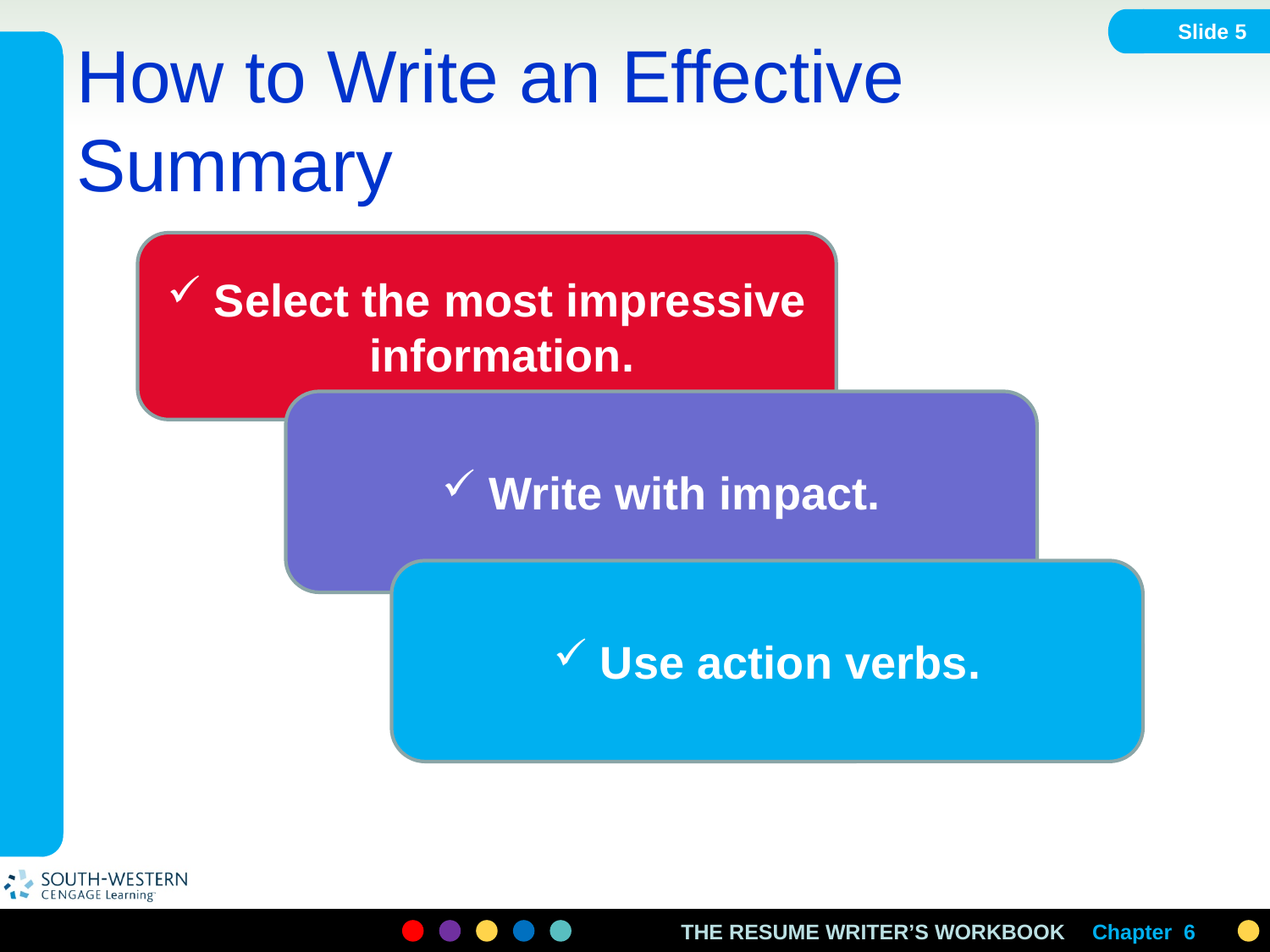

Slide 5
# How to Write an Effective Summary

 Select the most impressive information.
 Write with impact.
 Use action verbs.
Chapter  6